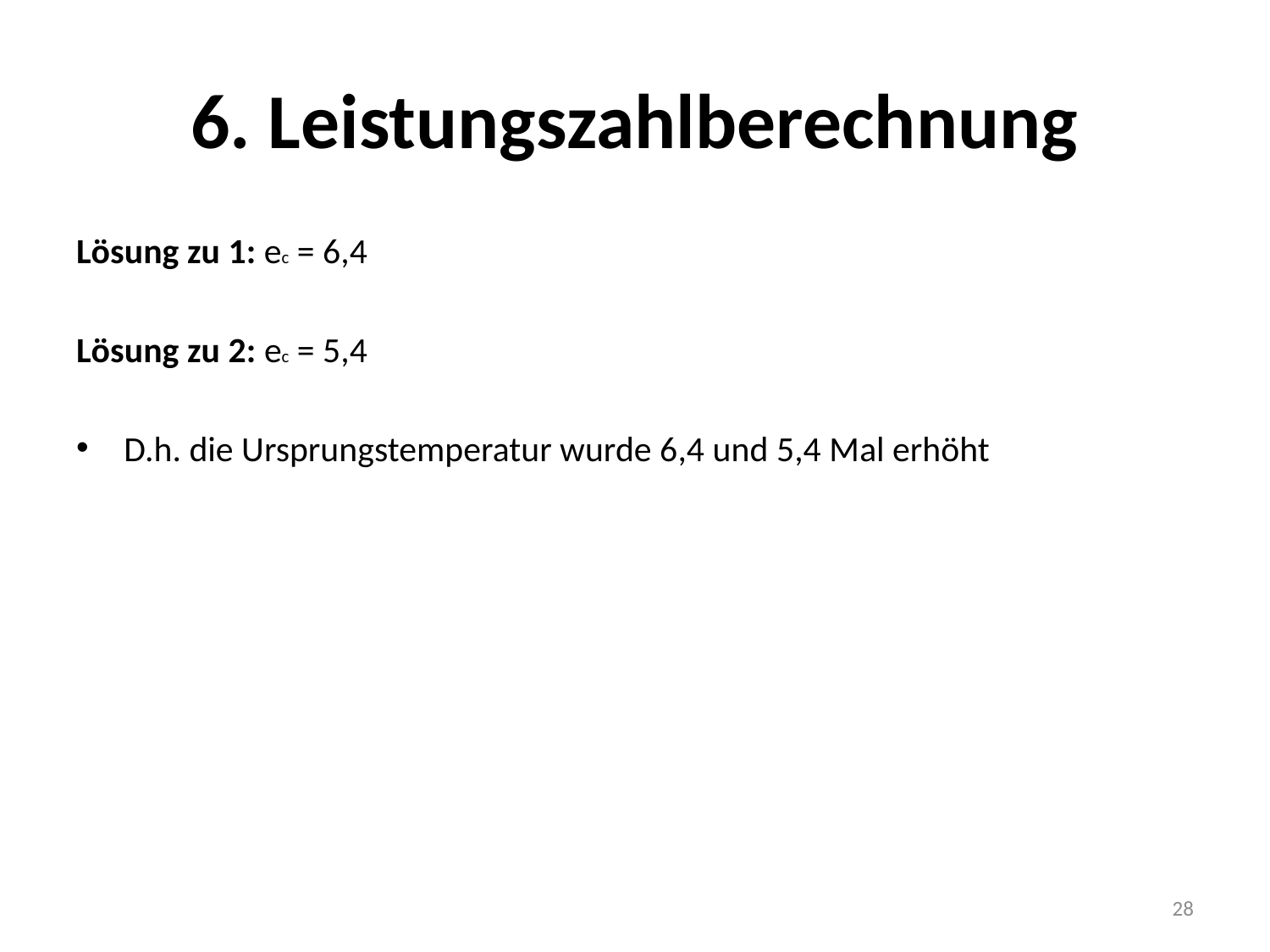

# 6. Leistungszahlberechnung
Lösung zu 1: ec = 6,4

Lösung zu 2: ec = 5,4

D.h. die Ursprungstemperatur wurde 6,4 und 5,4 Mal erhöht
28